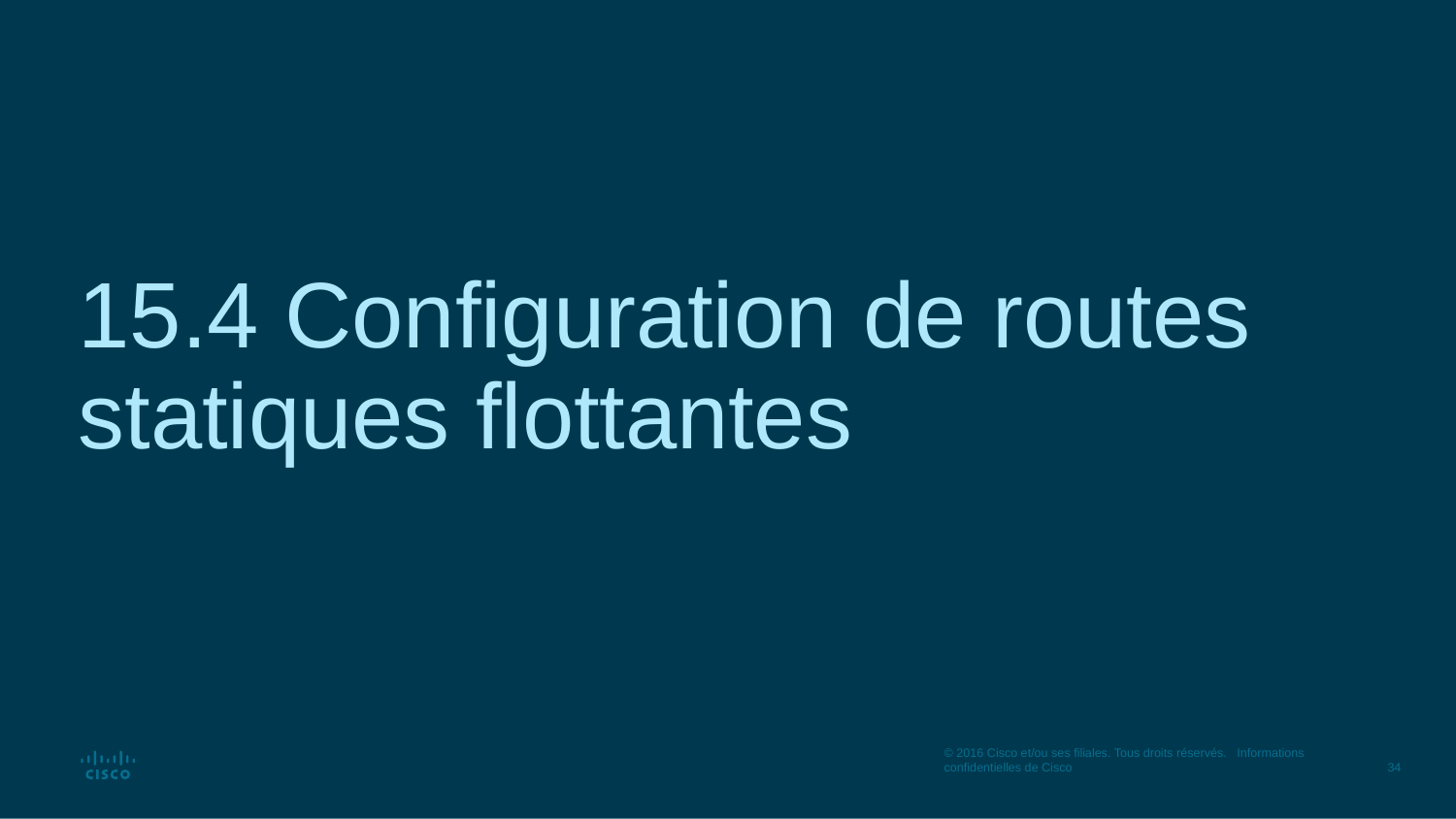

# 15.4 Configuration de routes statiques flottantes